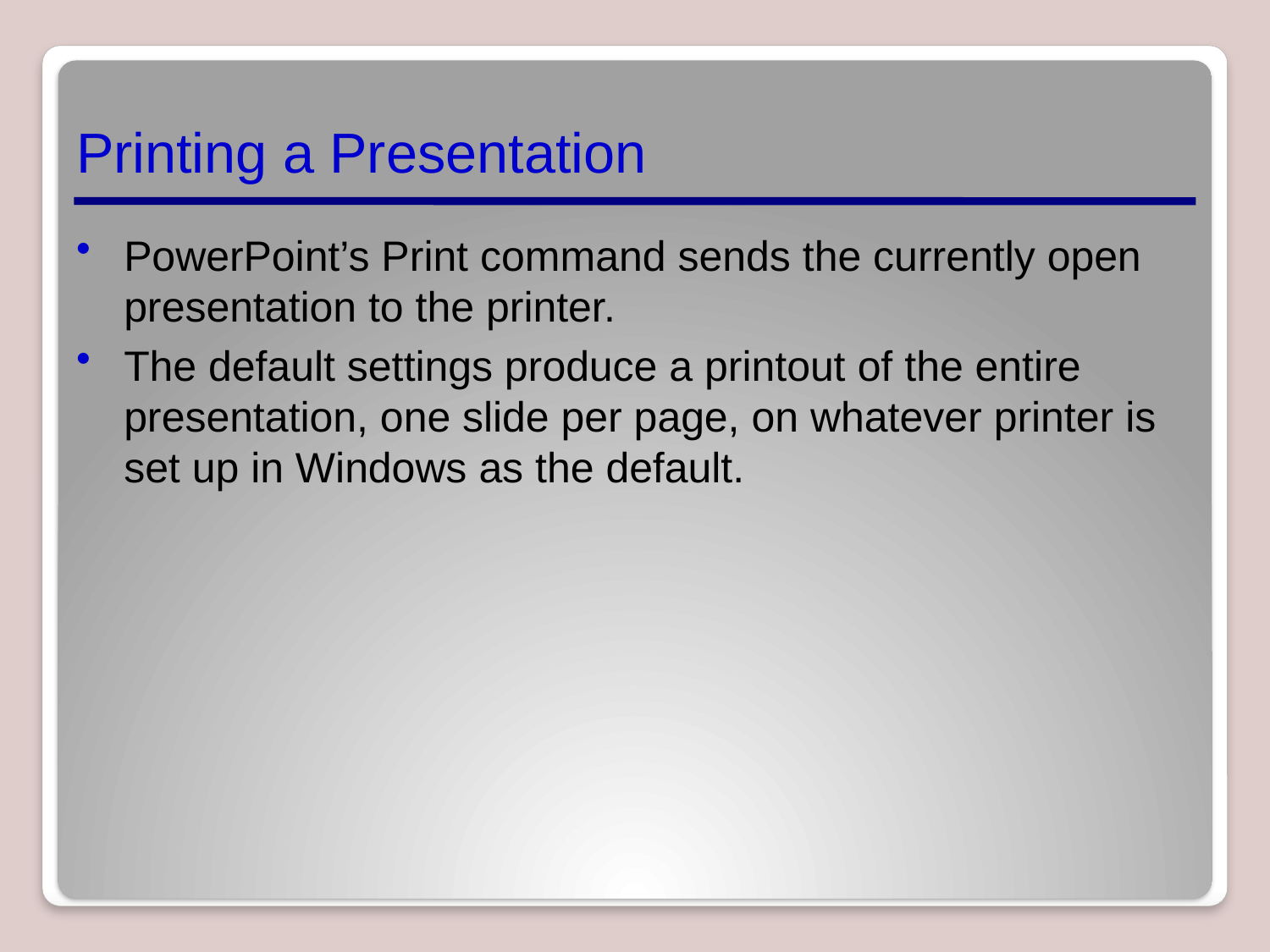

# Printing a Presentation
PowerPoint’s Print command sends the currently open presentation to the printer.
The default settings produce a printout of the entire presentation, one slide per page, on whatever printer is set up in Windows as the default.